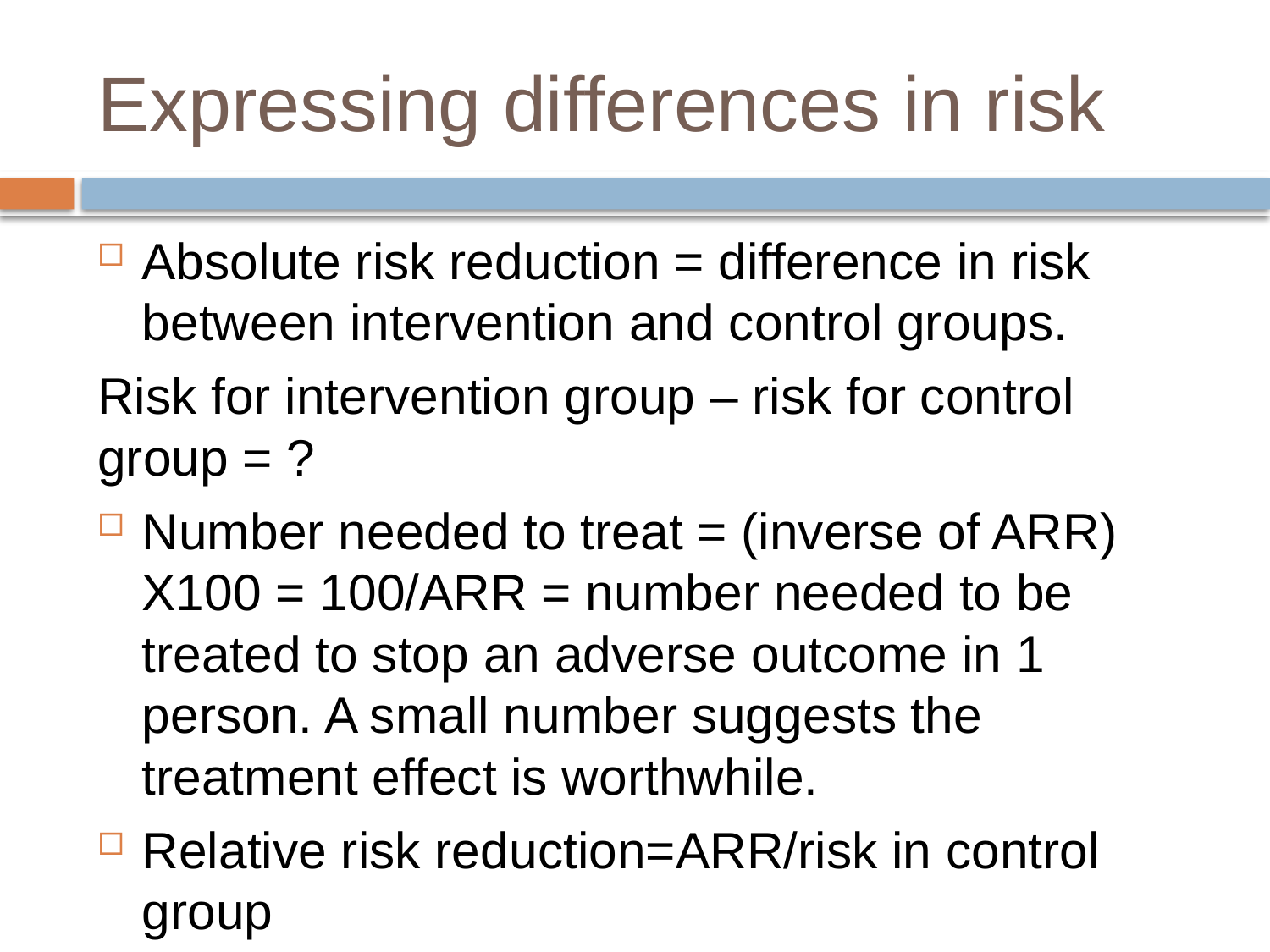

# Expressing differences in risk
Absolute risk reduction = difference in risk between intervention and control groups.
Risk for intervention group – risk for control group = ?
Number needed to treat = (inverse of ARR) X100 = 100/ARR = number needed to be treated to stop an adverse outcome in 1 person. A small number suggests the treatment effect is worthwhile.
Relative risk reduction=ARR/risk in control group
95% CI’s=ARR±1/√nav